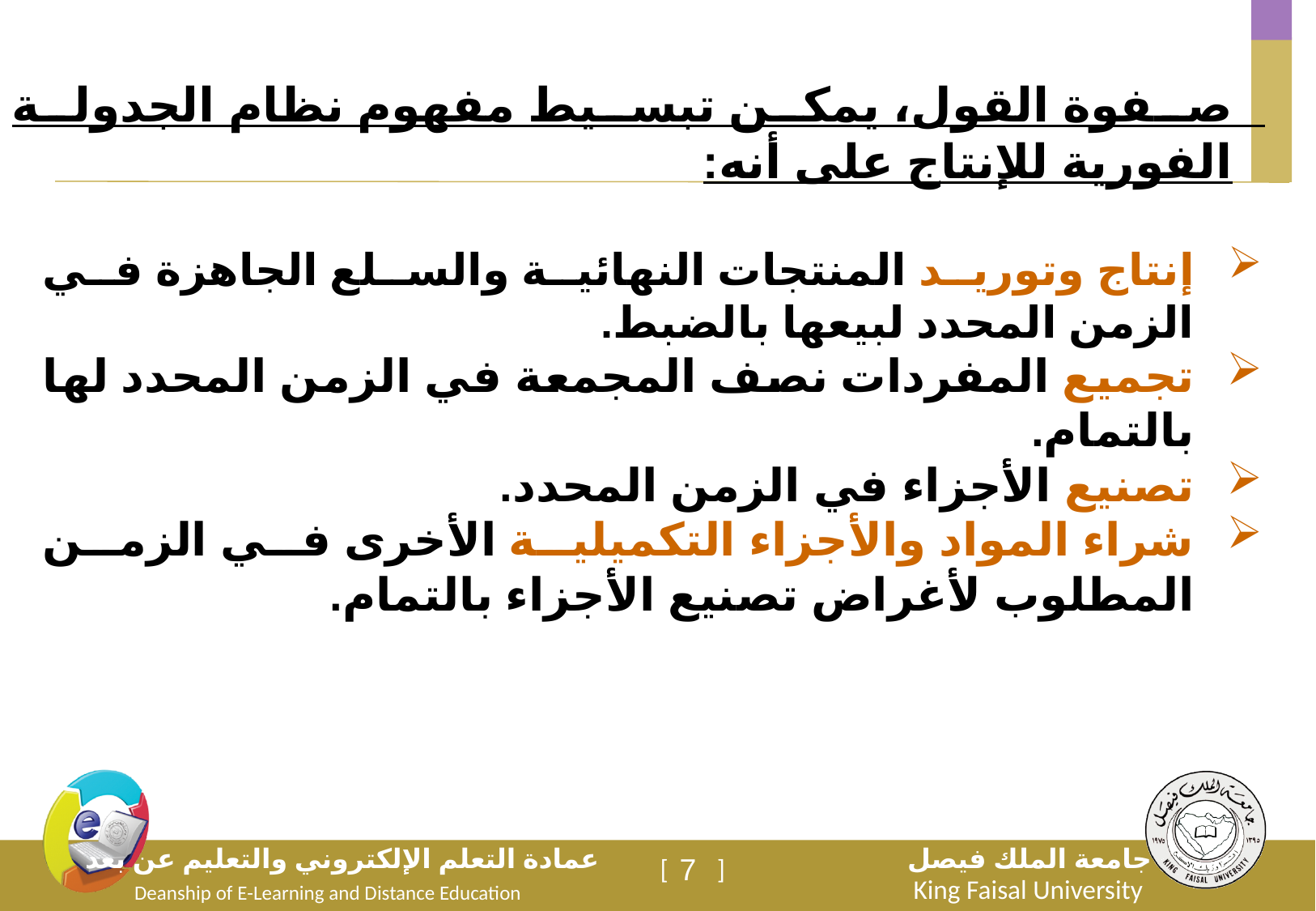

صفوة القول، يمكن تبسيط مفهوم نظام الجدولة الفورية للإنتاج على أنه:
إنتاج وتوريد المنتجات النهائية والسلع الجاهزة في الزمن المحدد لبيعها بالضبط.
تجميع المفردات نصف المجمعة في الزمن المحدد لها بالتمام.
تصنيع الأجزاء في الزمن المحدد.
شراء المواد والأجزاء التكميلية الأخرى في الزمن المطلوب لأغراض تصنيع الأجزاء بالتمام.